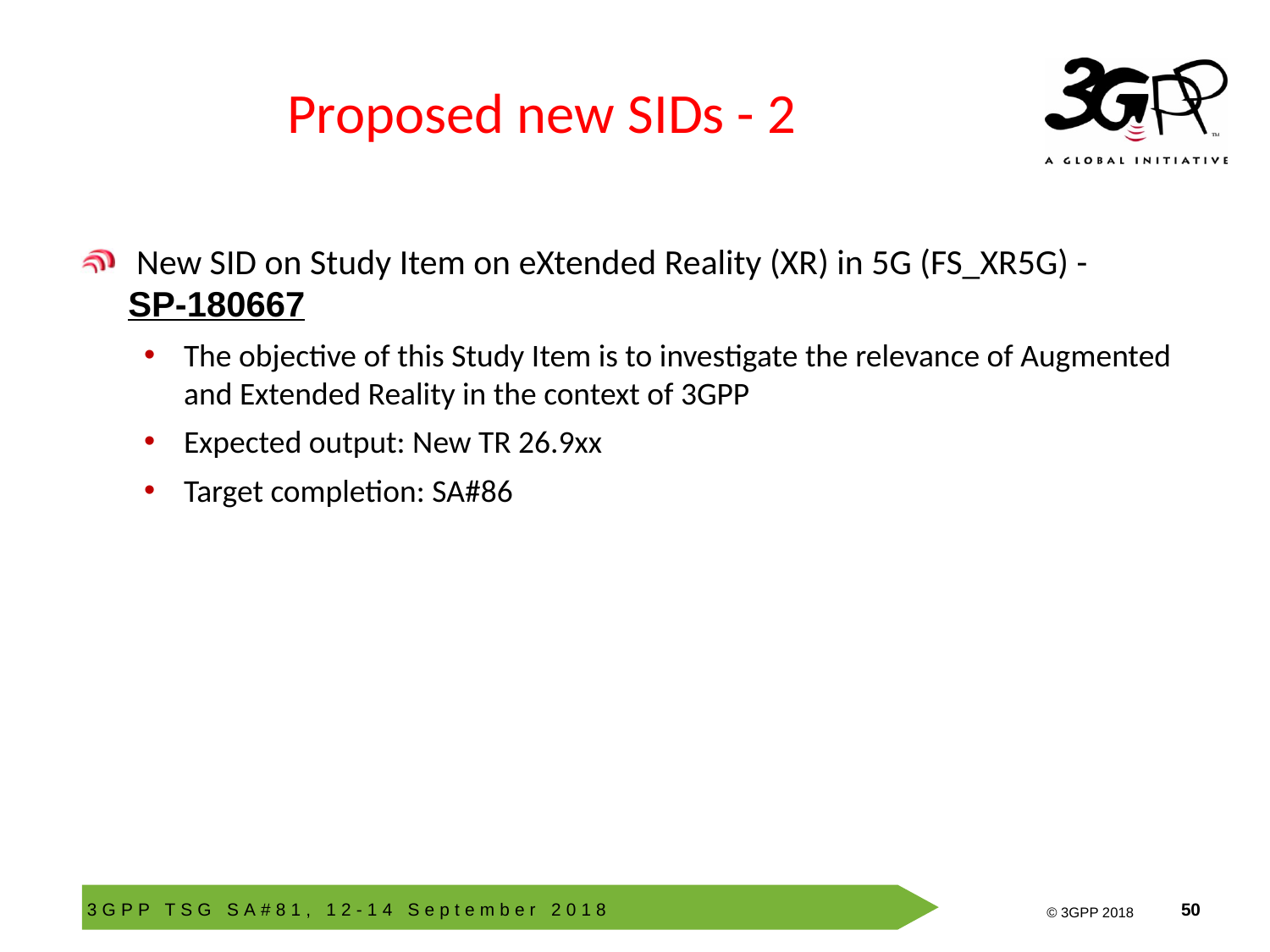

# Proposed new SIDs - 2

 New SID on Study Item on eXtended Reality (XR) in 5G (FS_XR5G) - SP-180667
The objective of this Study Item is to investigate the relevance of Augmented and Extended Reality in the context of 3GPP
Expected output: New TR 26.9xx
Target completion: SA#86